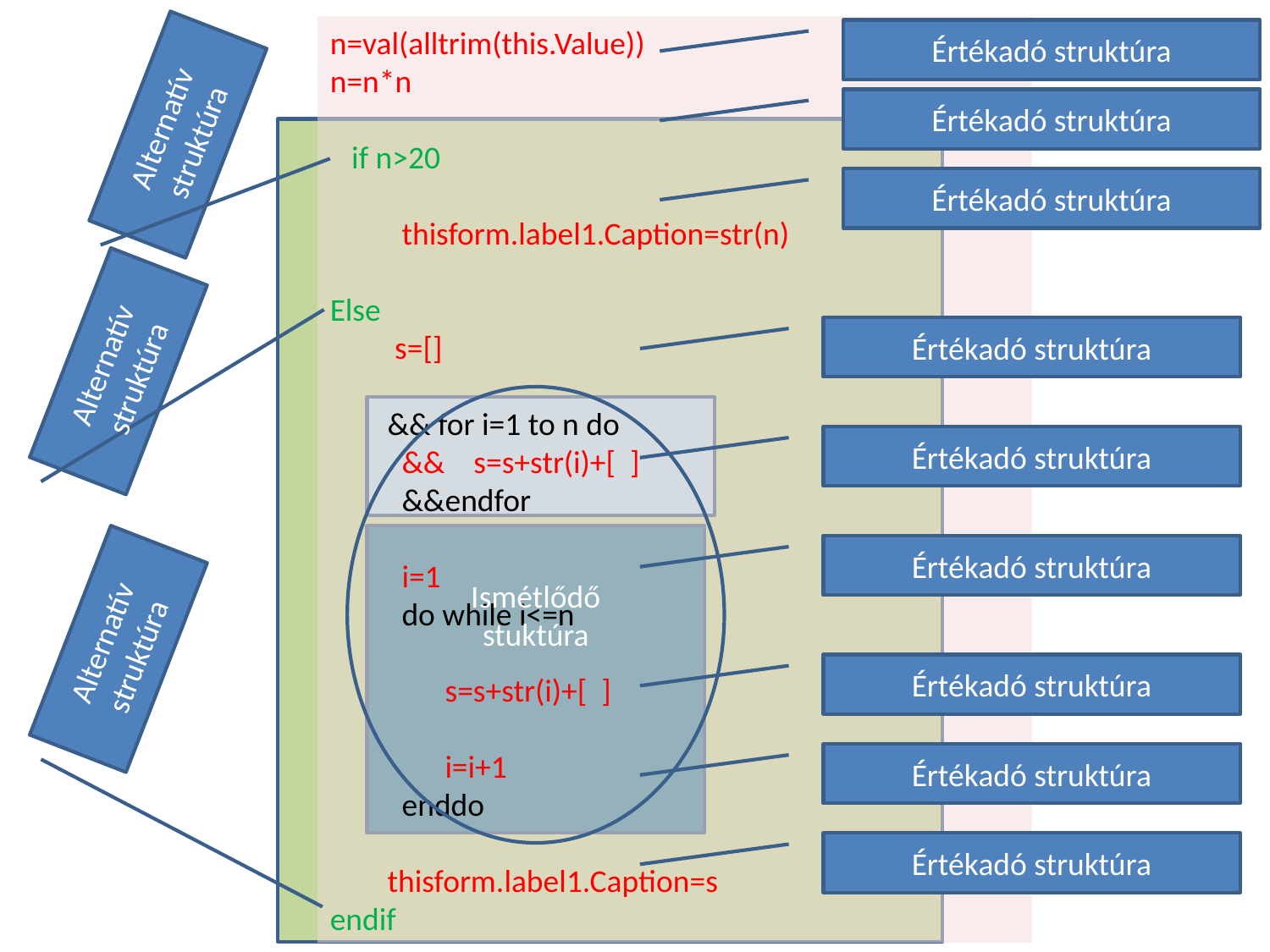

n=val(alltrim(this.Value))
n=n*n

   if n>20

          thisform.label1.Caption=str(n)

Else
         s=[]

        && for i=1 to n do
          &&    s=s+str(i)+[  ]
          &&endfor

          i=1
          do while i<=n

                s=s+str(i)+[  ]

                i=i+1
          enddo

        thisform.label1.Caption=s
endif
Értékadó struktúra
Alternatív struktúra
Értékadó struktúra

Értékadó struktúra
Értékadó struktúra
Alternatív struktúra
Ismétlődő stuktúra

Értékadó struktúra

Értékadó struktúra
Alternatív struktúra
Értékadó struktúra
Értékadó struktúra
Értékadó struktúra